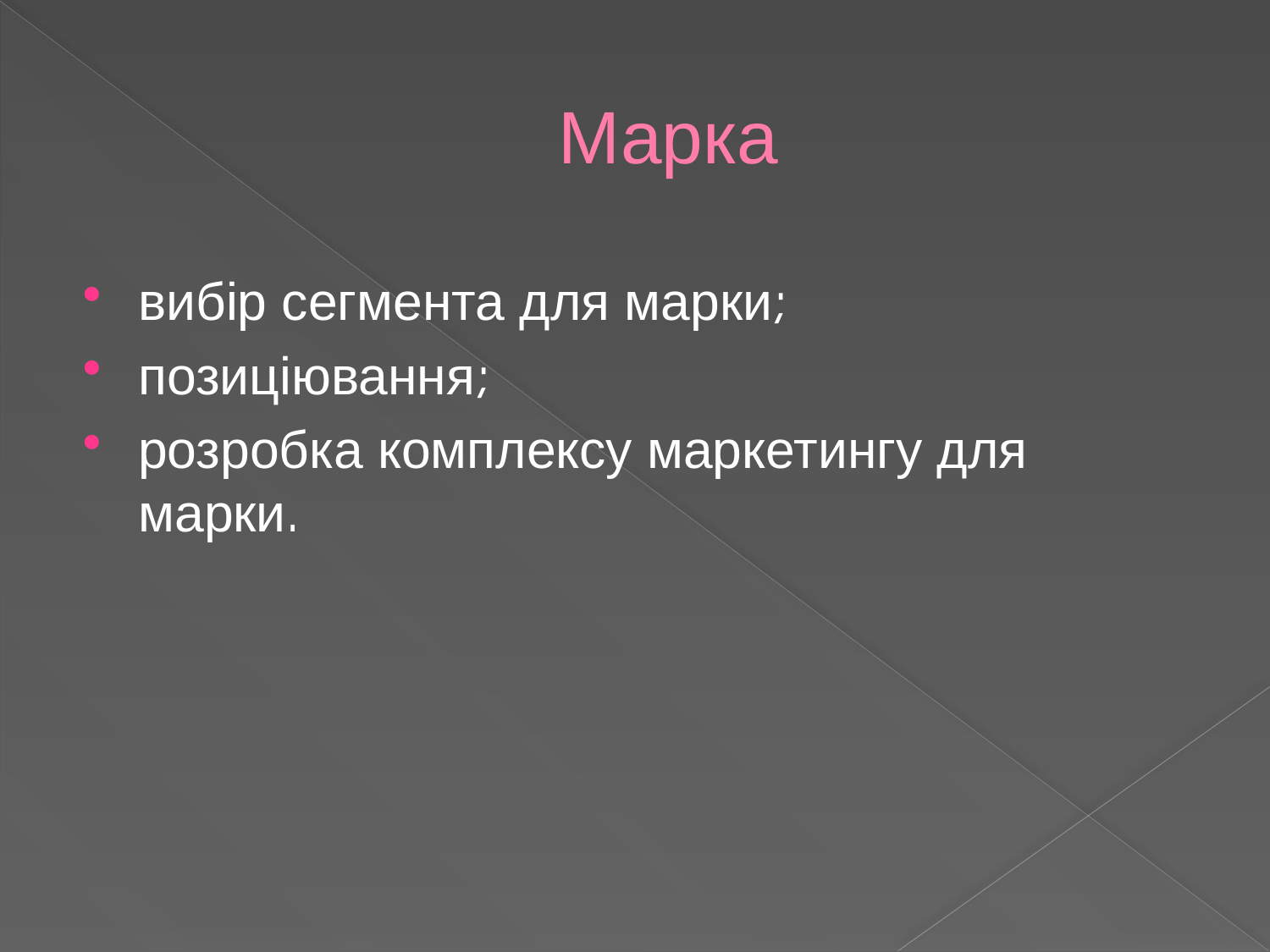

# Марка
вибір сегмента для марки;
позиціювання;
розробка комплексу маркетингу для марки.